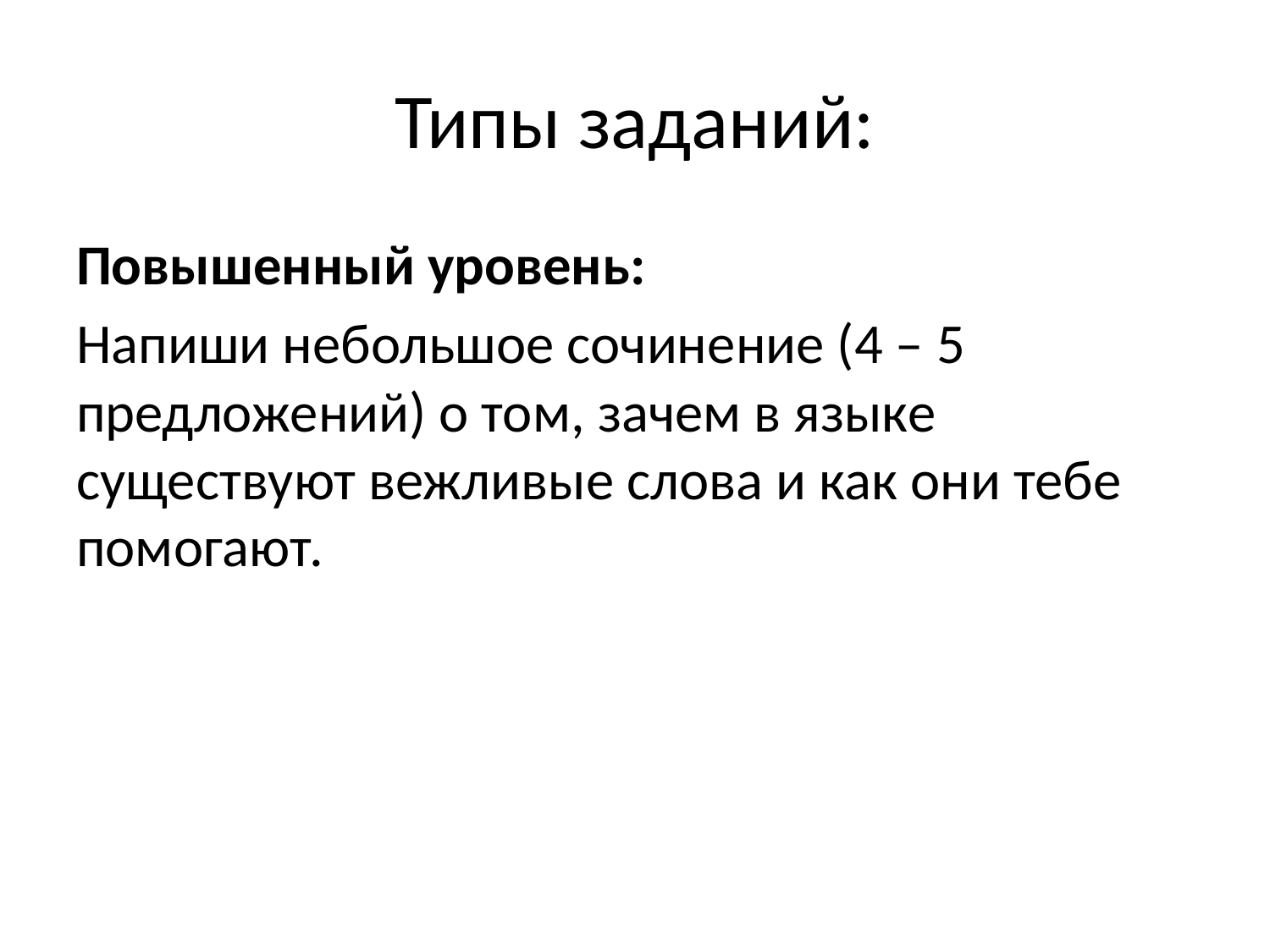

# Типы заданий:
Повышенный уровень:
Напиши небольшое сочинение (4 – 5 предложений) о том, зачем в языке существуют вежливые слова и как они тебе помогают.